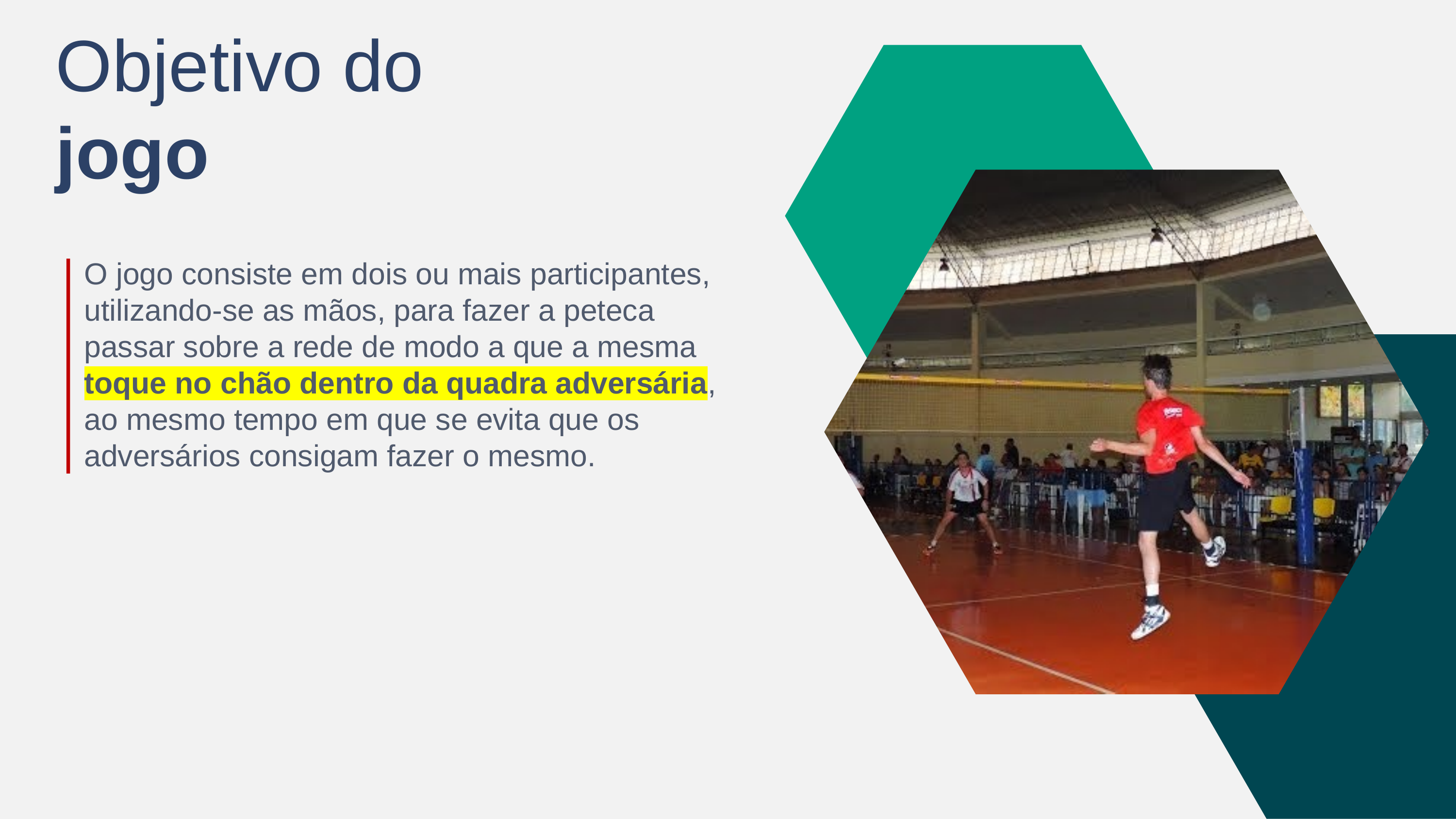

Objetivo do
jogo

O jogo consiste em dois ou mais participantes, utilizando-se as mãos, para fazer a peteca passar sobre a rede de modo a que a mesma toque no chão dentro da quadra adversária, ao mesmo tempo em que se evita que os adversários consigam fazer o mesmo.